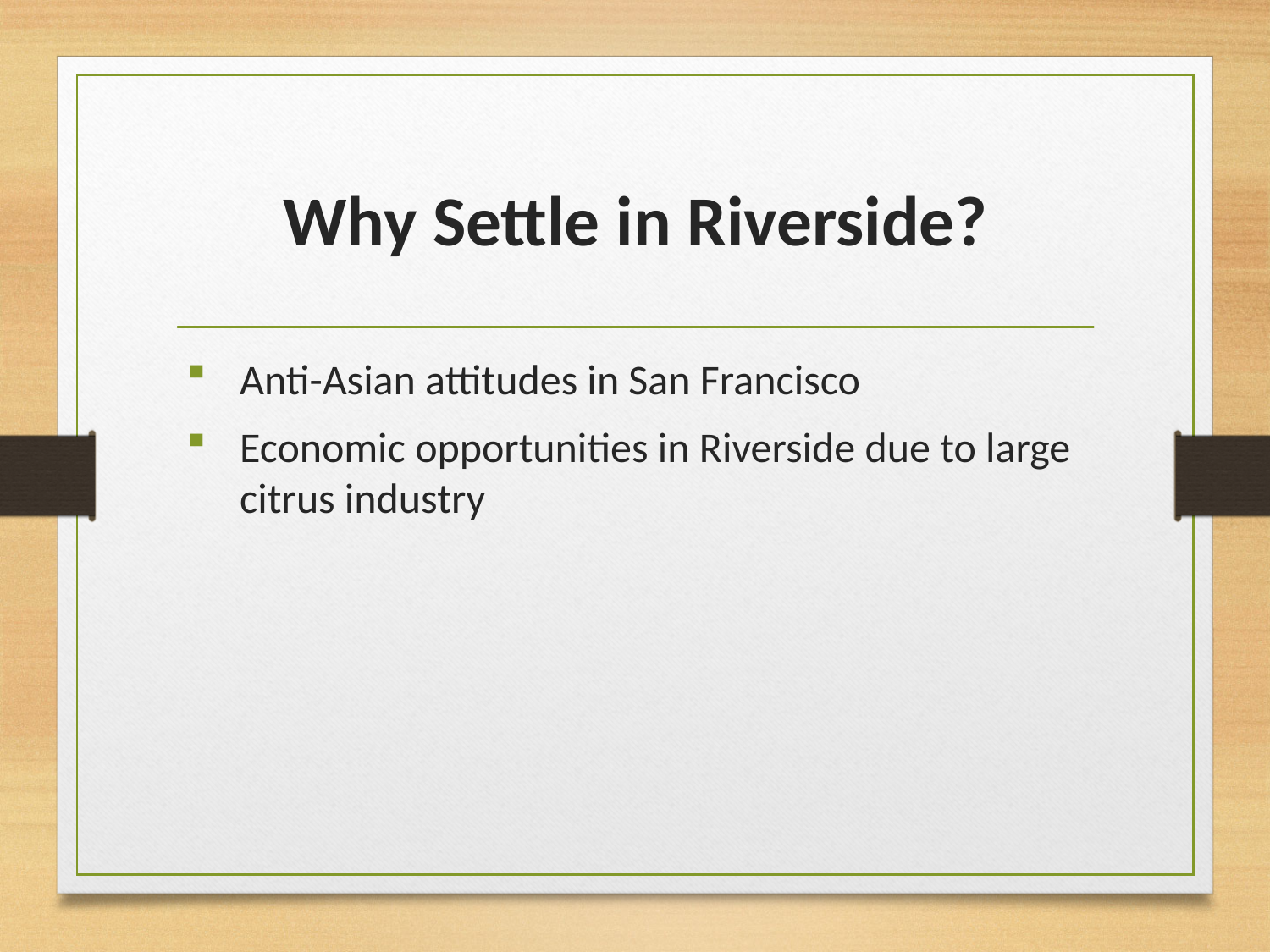

# Why Settle in Riverside?
Anti-Asian attitudes in San Francisco
Economic opportunities in Riverside due to large citrus industry